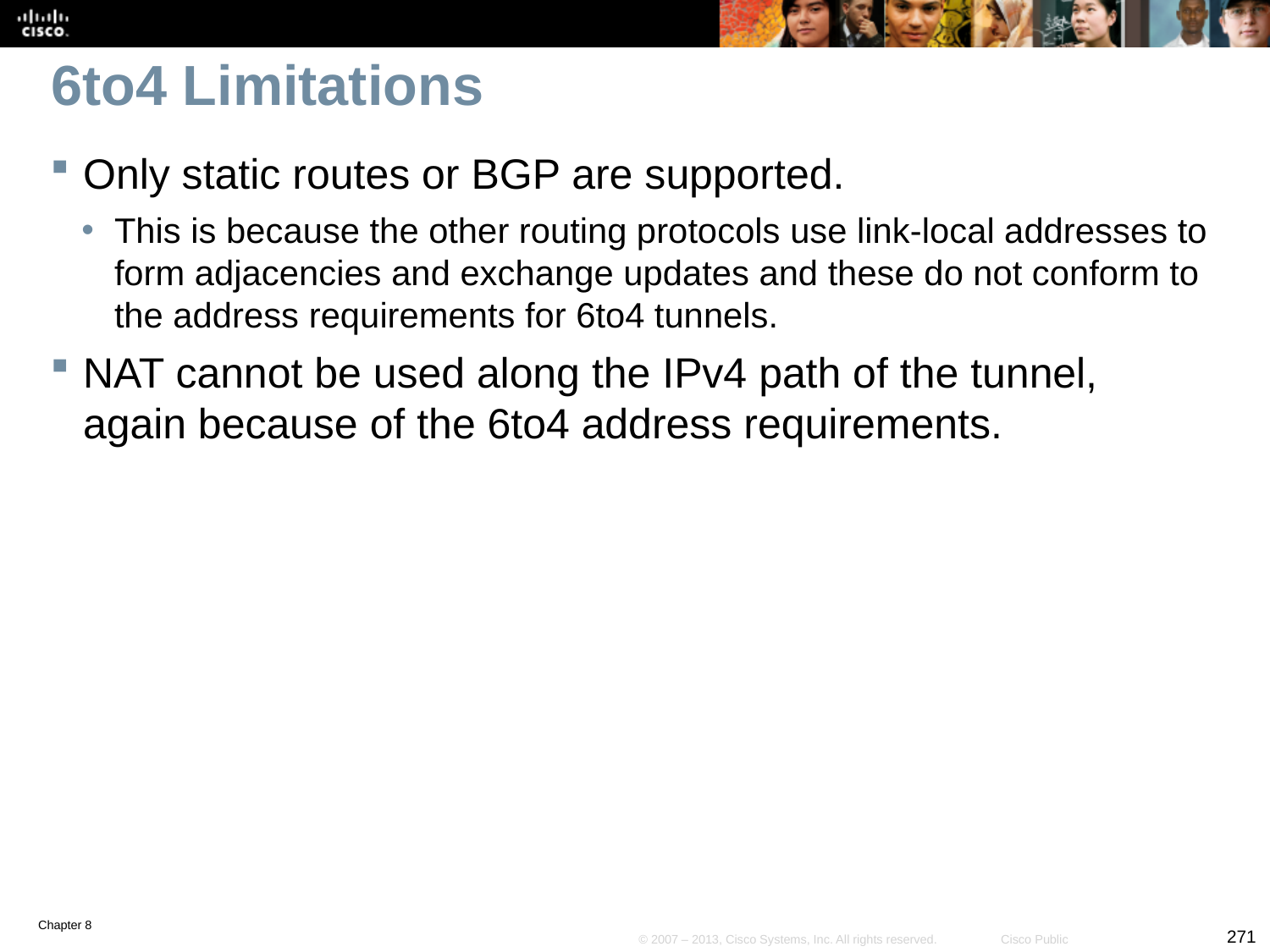

# 6to4 Limitations
Only static routes or BGP are supported.
This is because the other routing protocols use link-local addresses to form adjacencies and exchange updates and these do not conform to the address requirements for 6to4 tunnels.
NAT cannot be used along the IPv4 path of the tunnel, again because of the 6to4 address requirements.